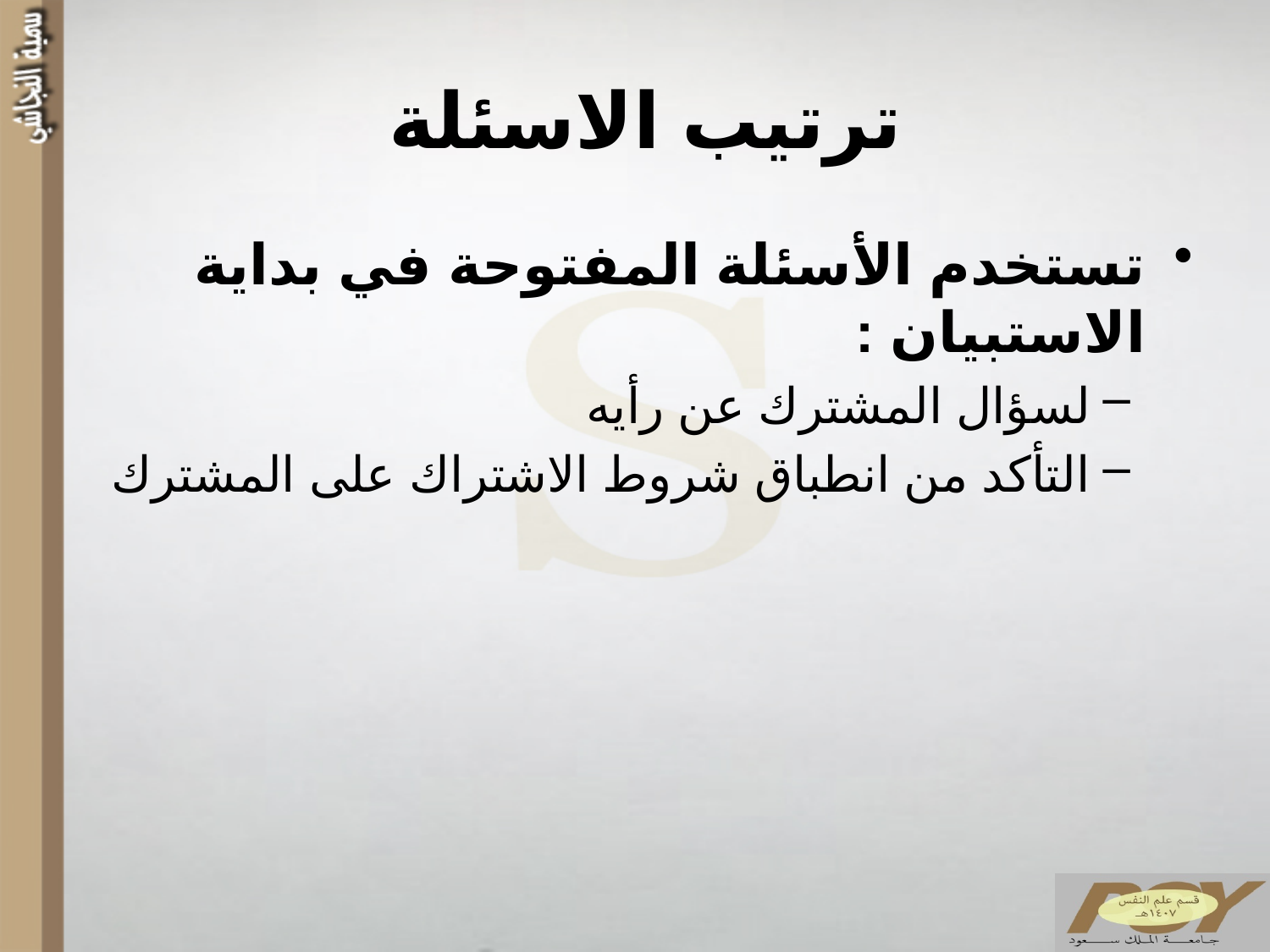

# ترتيب الاسئلة
تستخدم الأسئلة المفتوحة في بداية الاستبيان :
لسؤال المشترك عن رأيه
التأكد من انطباق شروط الاشتراك على المشترك